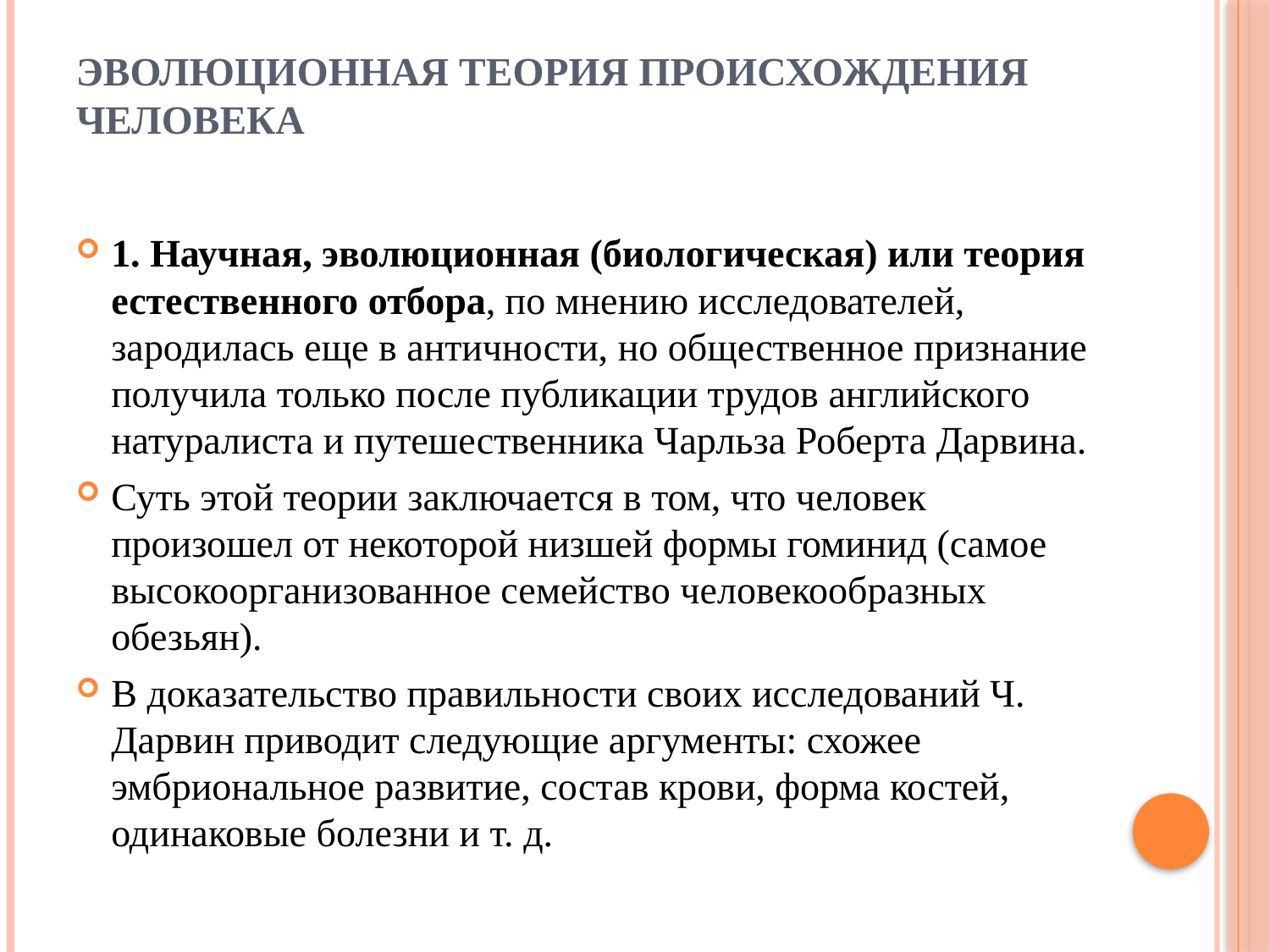

# Эволюционная теория происхождения человека
1. Научная, эволюционная (биологическая) или теория естественного отбора, по мнению исследователей, зародилась еще в античности, но общественное признание получила только после публикации трудов английского натуралиста и путешественника Чарльза Роберта Дарвина.
Суть этой теории заключается в том, что человек произошел от некоторой низшей формы гоминид (самое высокоорганизованное семейство человекообразных обезьян).
В доказательство правильности своих исследований Ч. Дарвин приводит следующие аргументы: схожее эмбриональное развитие, состав крови, форма костей, одинаковые болезни и т. д.